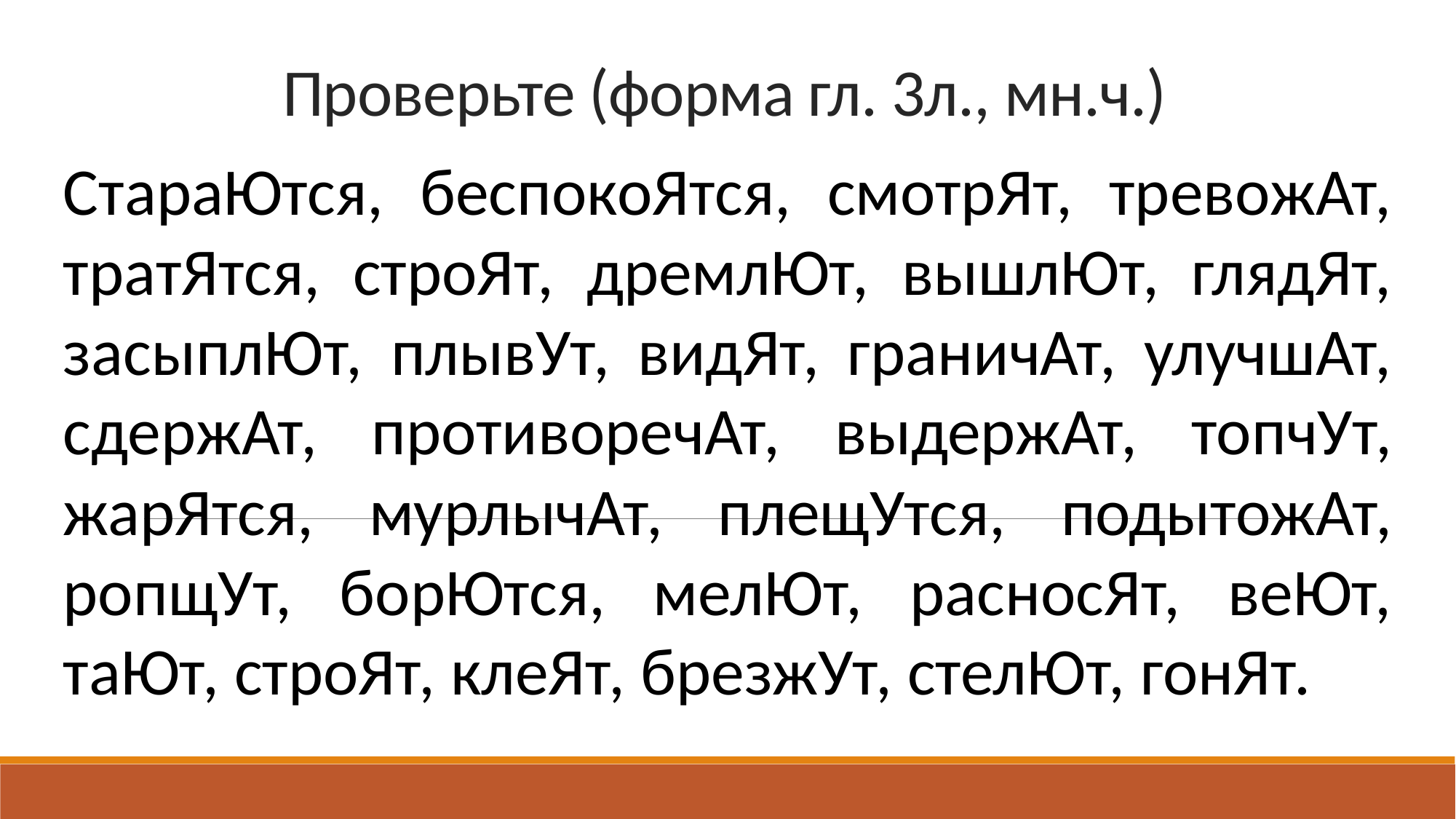

# Проверьте (форма гл. 3л., мн.ч.)

СтараЮтся, беспокоЯтся, смотрЯт, тревожАт, тратЯтся, строЯт, дремлЮт, вышлЮт, глядЯт, засыплЮт, плывУт, видЯт, граничАт, улучшАт, сдержАт, противоречАт, выдержАт, топчУт, жарЯтся, мурлычАт, плещУтся, подытожАт, ропщУт, борЮтся, мелЮт, расносЯт, веЮт, таЮт, строЯт, клеЯт, брезжУт, стелЮт, гонЯт.